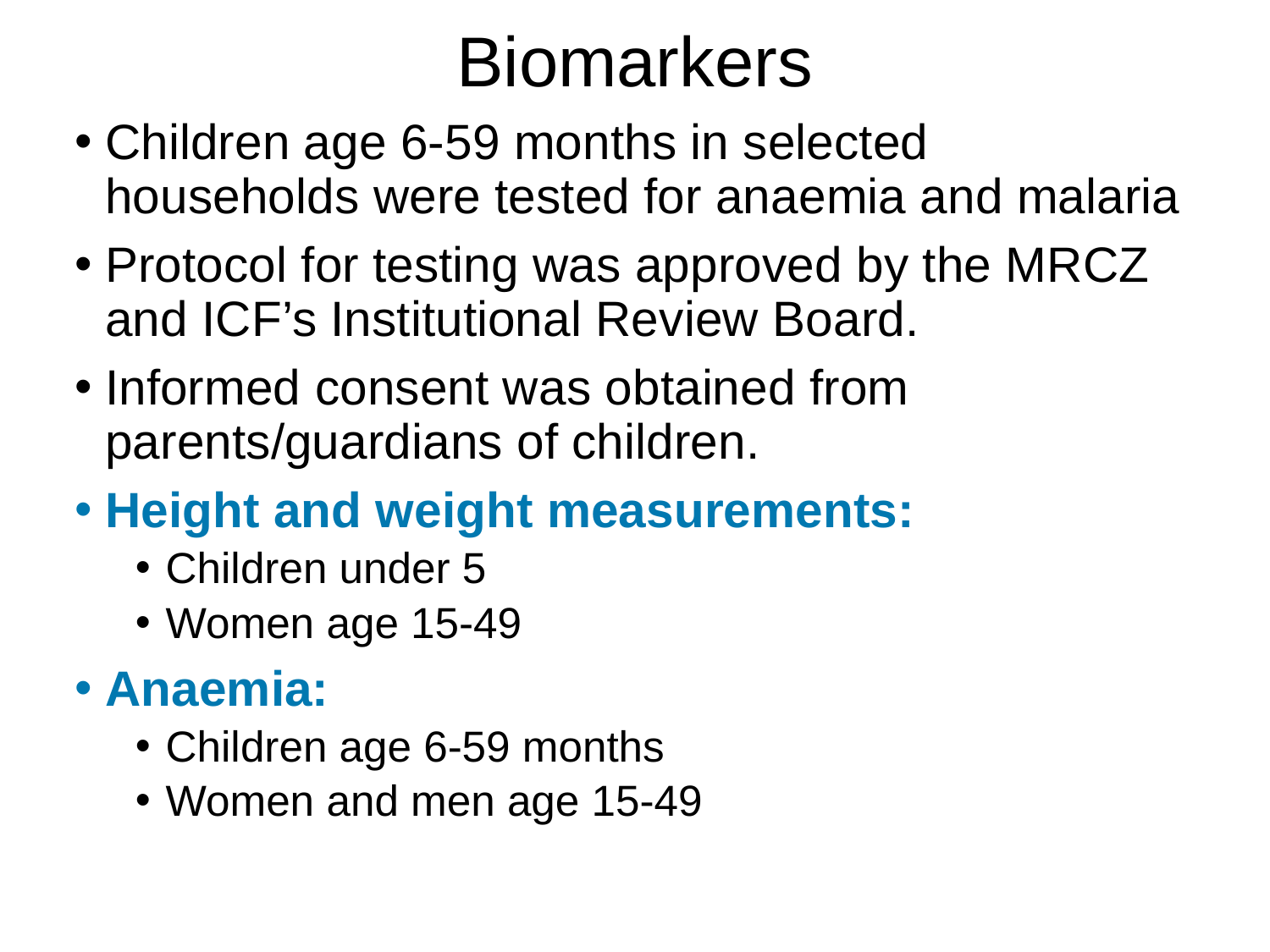

# Biomarkers
Children age 6-59 months in selected households were tested for anaemia and malaria
Protocol for testing was approved by the MRCZ and ICF’s Institutional Review Board.
Informed consent was obtained from parents/guardians of children.
Height and weight measurements:
Children under 5
Women age 15-49
Anaemia:
Children age 6-59 months
Women and men age 15-49